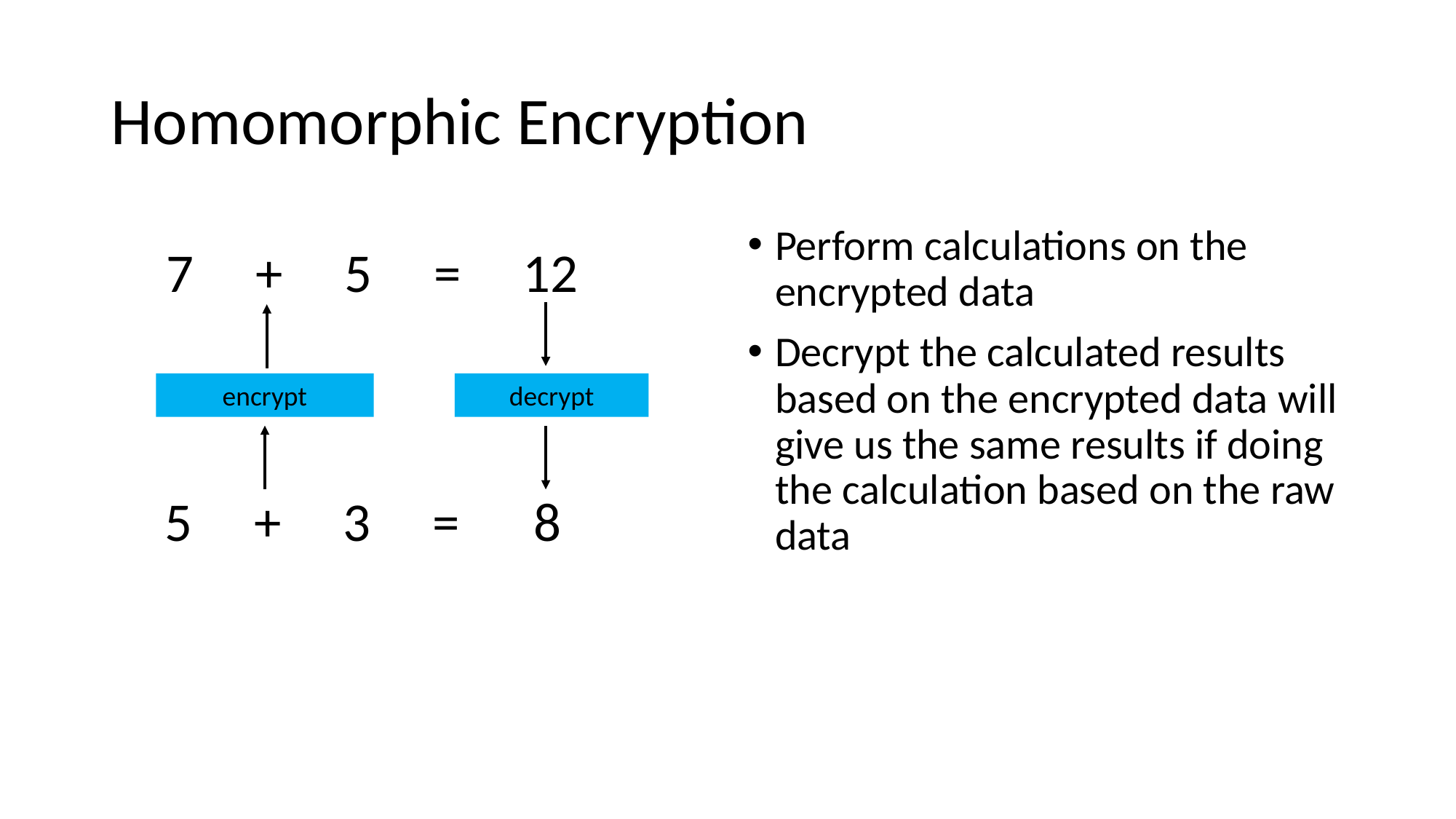

# Homomorphic Encryption
Perform calculations on the encrypted data
Decrypt the calculated results based on the encrypted data will give us the same results if doing the calculation based on the raw data
7     +     5     =     12
encrypt
decrypt
5     +     3     =      8